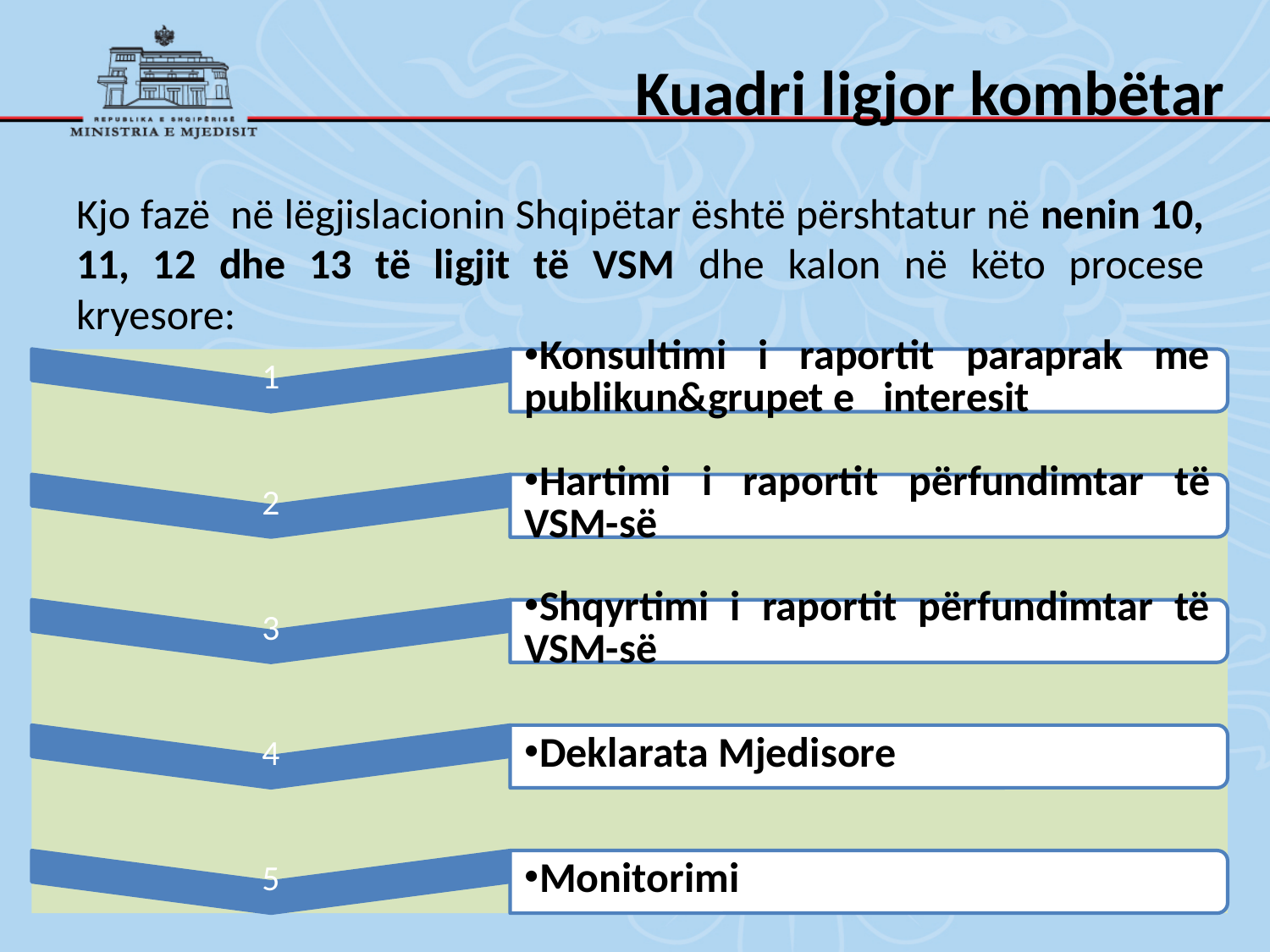

# Kuadri ligjor kombëtar
Kjo fazë  në lëgjislacionin Shqipëtar është përshtatur në nenin 10, 11, 12 dhe 13 të ligjit të VSM dhe kalon në këto procese kryesore:

1
2
3
Shqyrtimi i raportit përfundimtar të VSM-së
Hartimi i raportit përfundimtar të VSM-së
4
5
Deklarata Mjedisore
Monitorimi